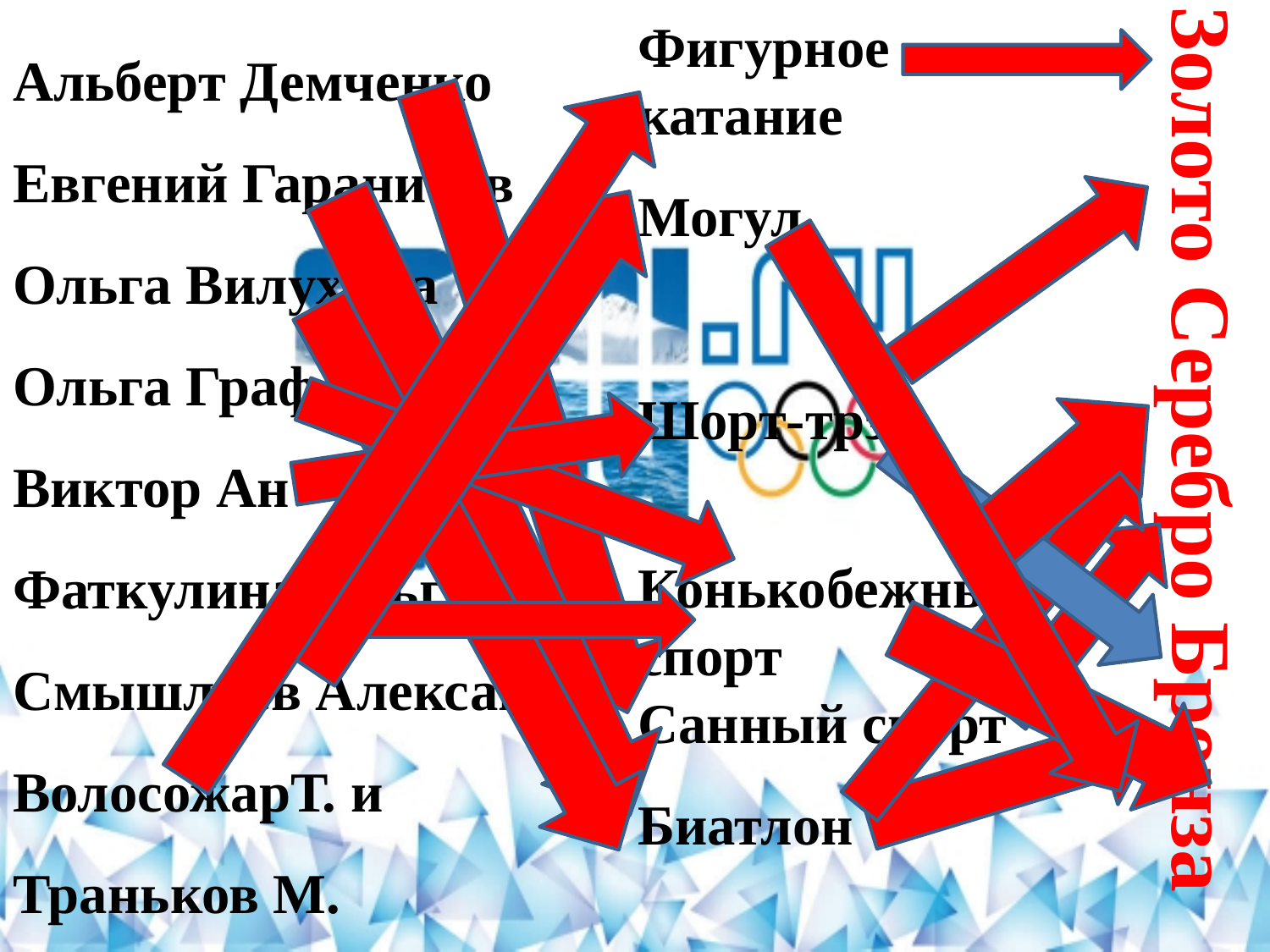

Альберт Демченко
Евгений Гараничев
Ольга Вилухина
Ольга Граф
Виктор Ан
Фаткулина Ольга
Смышляев Александр
ВолосожарТ. и Траньков М.
Фигурное катание
Могул

Шорт-трэк

Конькобежный спорт
Санный спорт
Биатлон
Золото Серебро Бронза